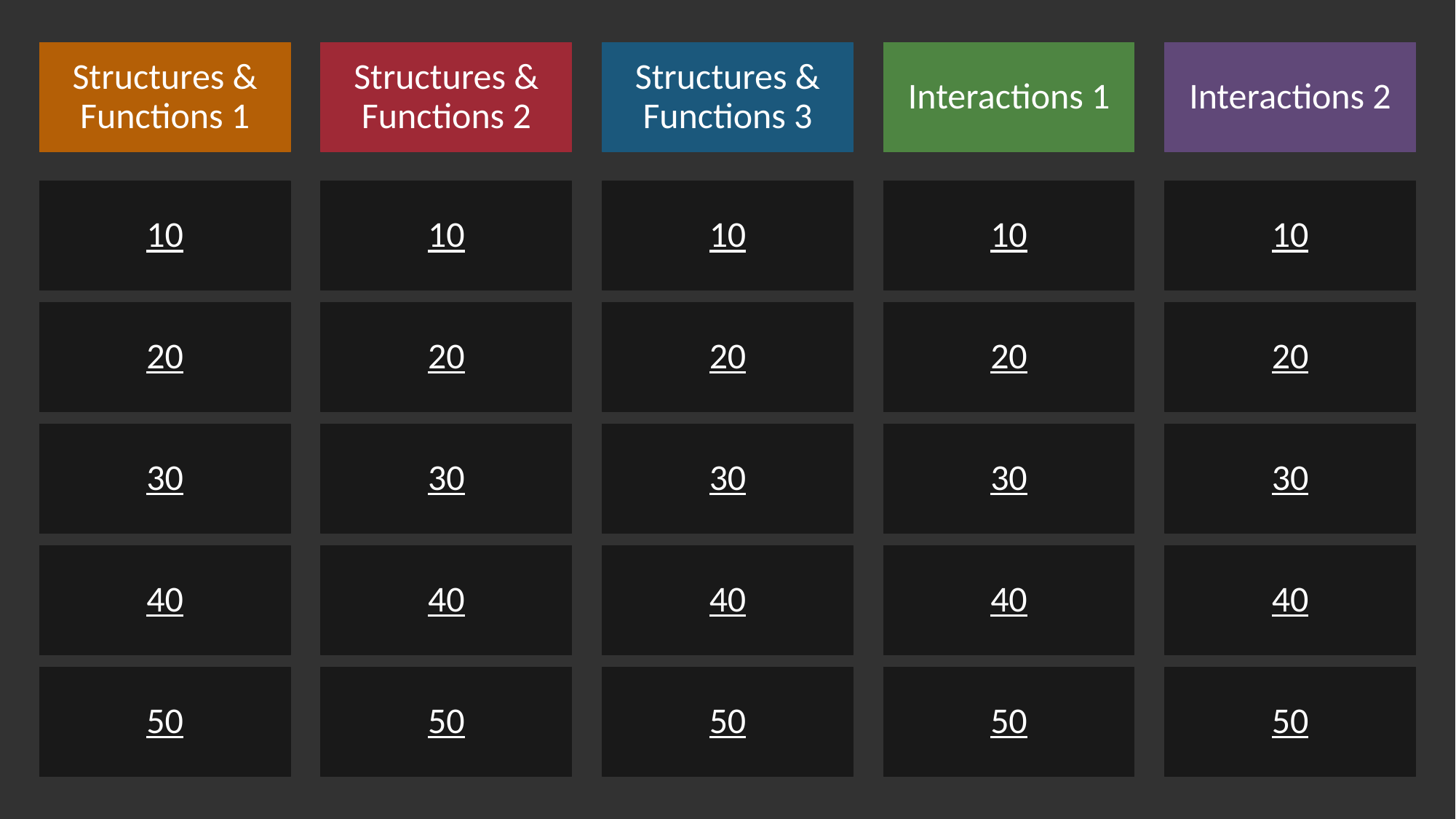

Structures & Functions 1
Structures & Functions 2
Structures & Functions 3
Interactions 1
Interactions 2
10
10
10
10
10
20
20
20
20
20
30
30
30
30
30
40
40
40
40
40
50
50
50
50
50